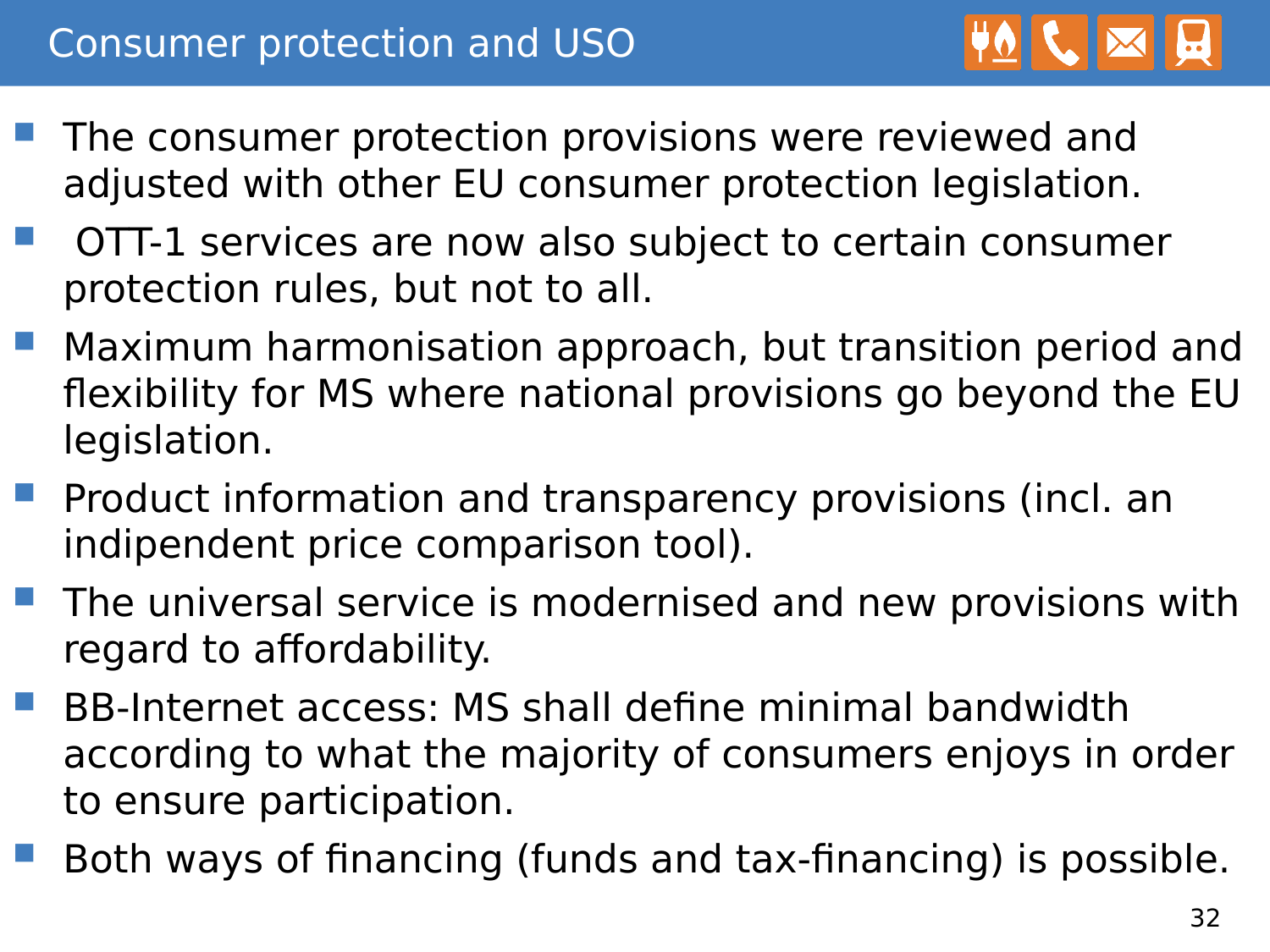

# Consumer protection and USO
The consumer protection provisions were reviewed and adjusted with other EU consumer protection legislation.
 OTT-1 services are now also subject to certain consumer protection rules, but not to all.
Maximum harmonisation approach, but transition period and flexibility for MS where national provisions go beyond the EU legislation.
Product information and transparency provisions (incl. an indipendent price comparison tool).
The universal service is modernised and new provisions with regard to affordability.
BB-Internet access: MS shall define minimal bandwidth according to what the majority of consumers enjoys in order to ensure participation.
Both ways of financing (funds and tax-financing) is possible.

32